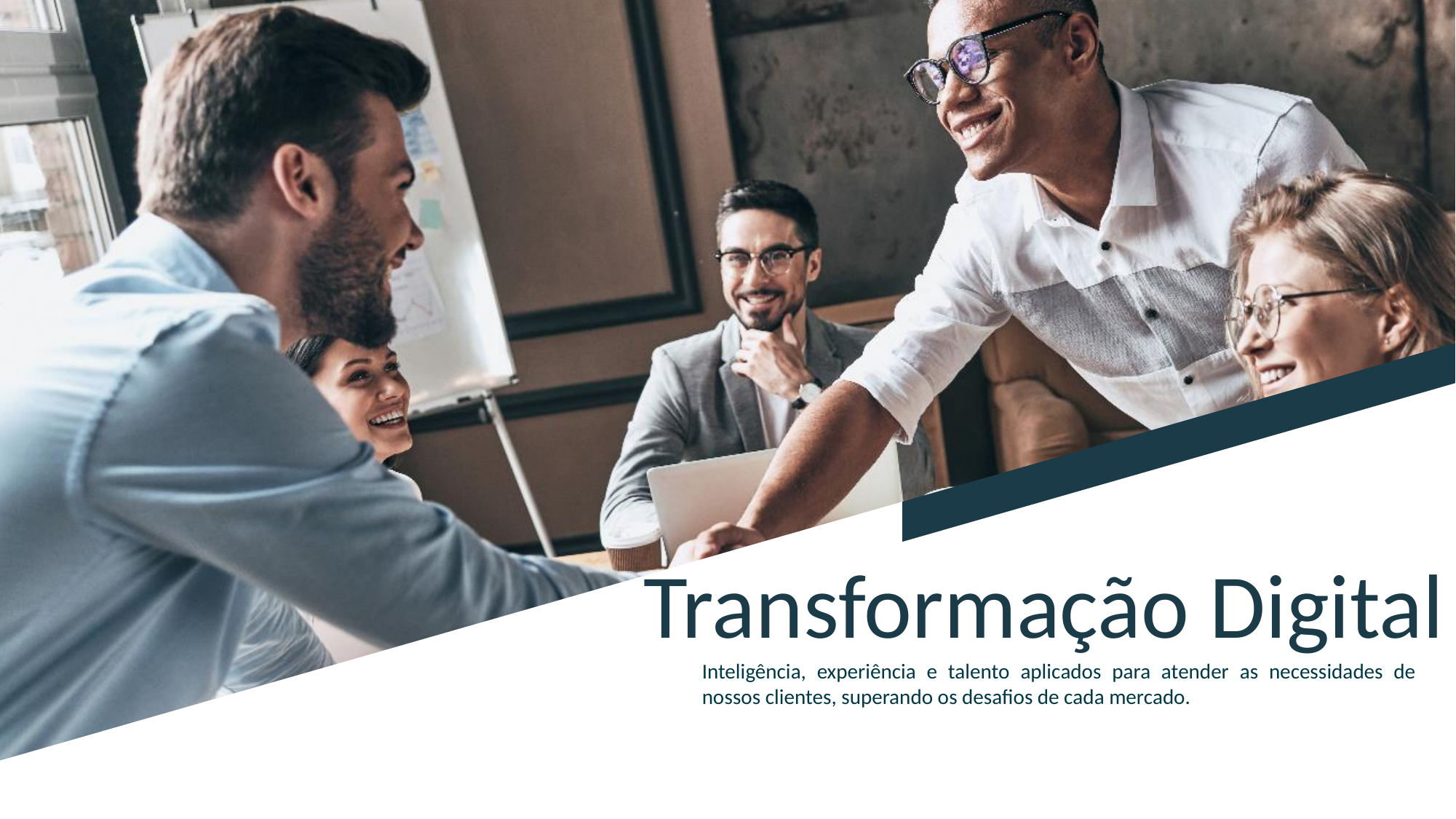

Transformação Digital
Inteligência, experiência e talento aplicados para atender as necessidades de nossos clientes, superando os desafios de cada mercado.